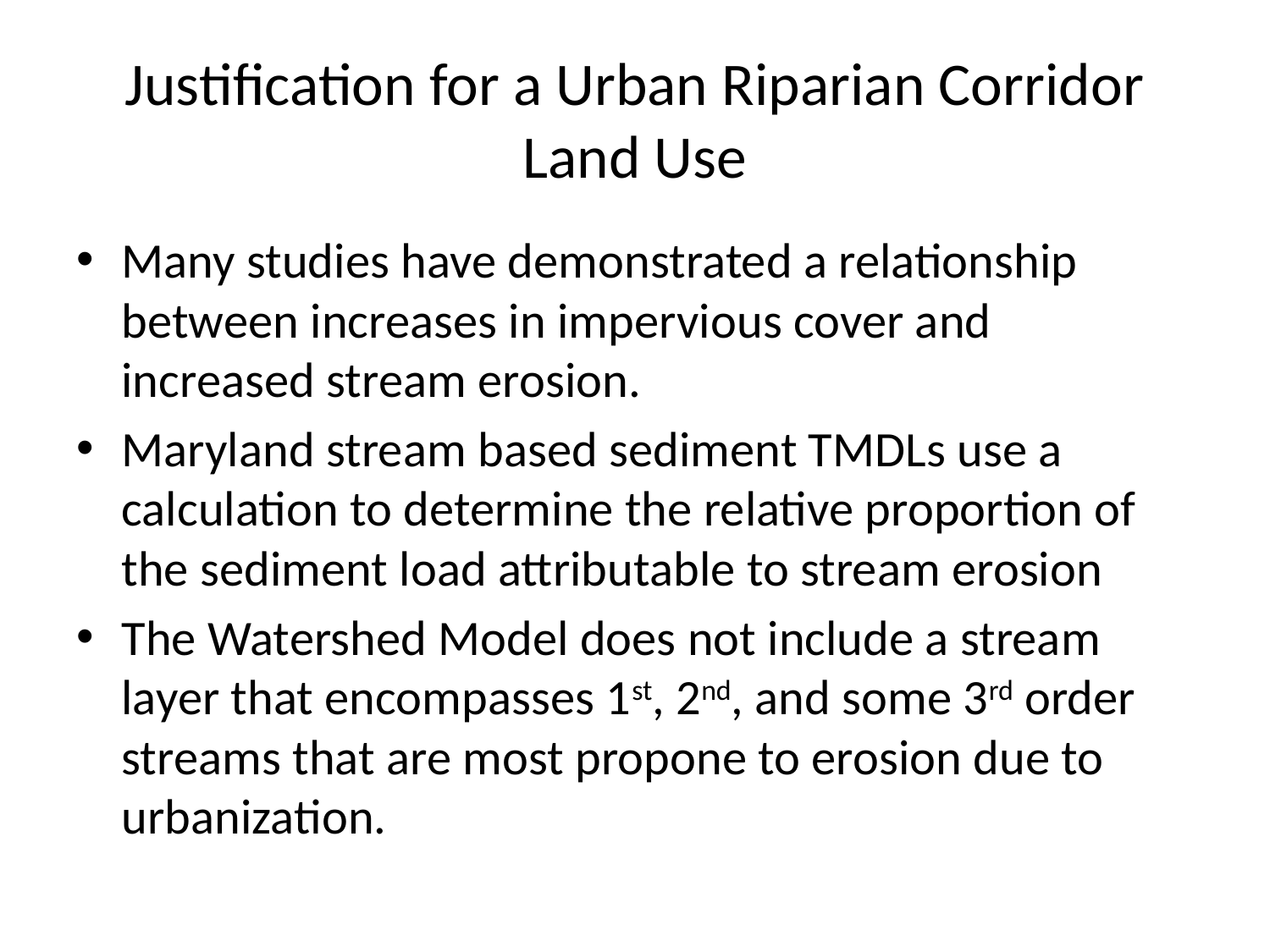

# Justification for a Urban Riparian Corridor Land Use
Many studies have demonstrated a relationship between increases in impervious cover and increased stream erosion.
Maryland stream based sediment TMDLs use a calculation to determine the relative proportion of the sediment load attributable to stream erosion
The Watershed Model does not include a stream layer that encompasses 1st, 2nd, and some 3rd order streams that are most propone to erosion due to urbanization.